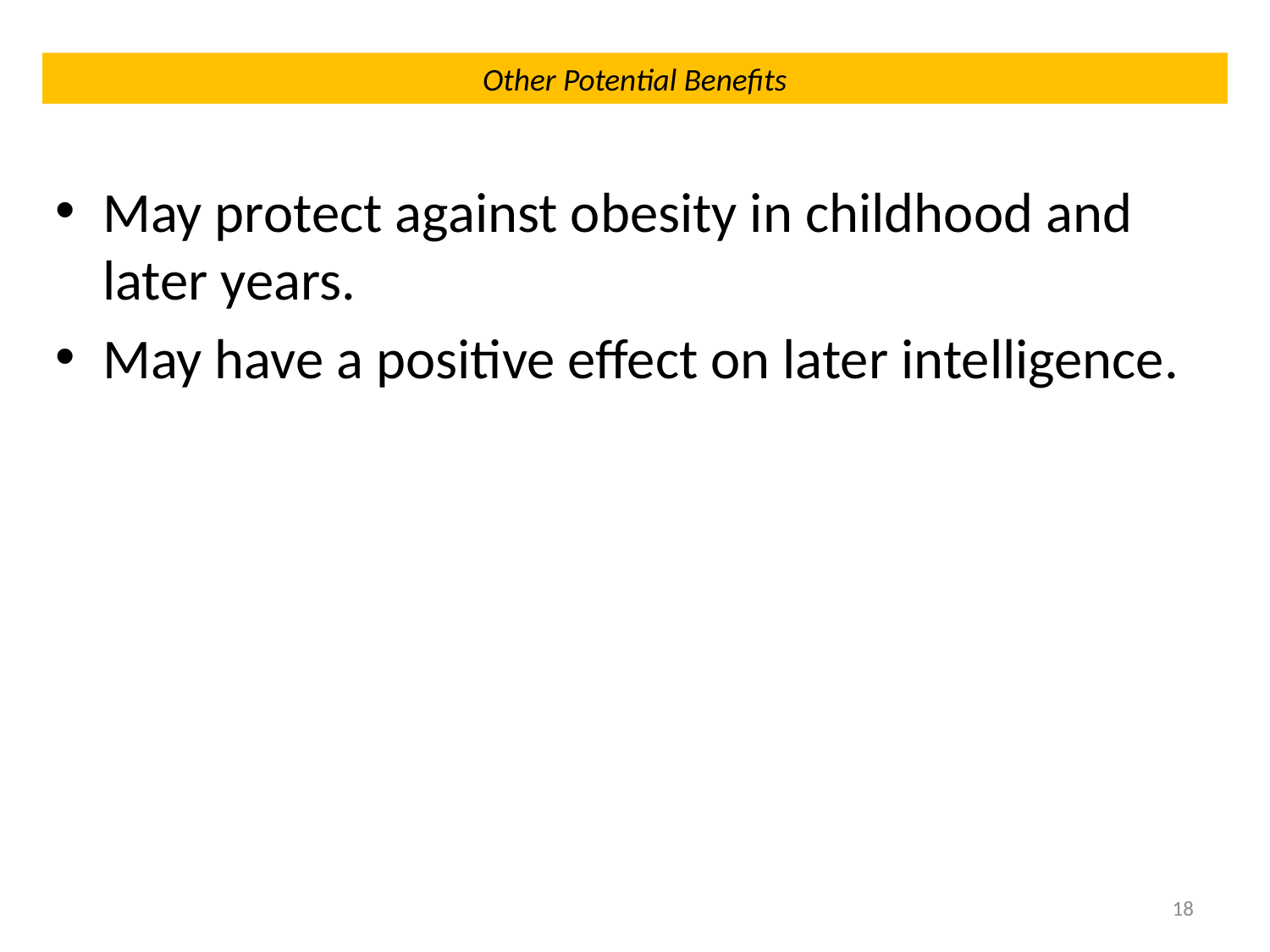

# Other Potential Benefits
May protect against obesity in childhood and later years.
May have a positive effect on later intelligence.
18